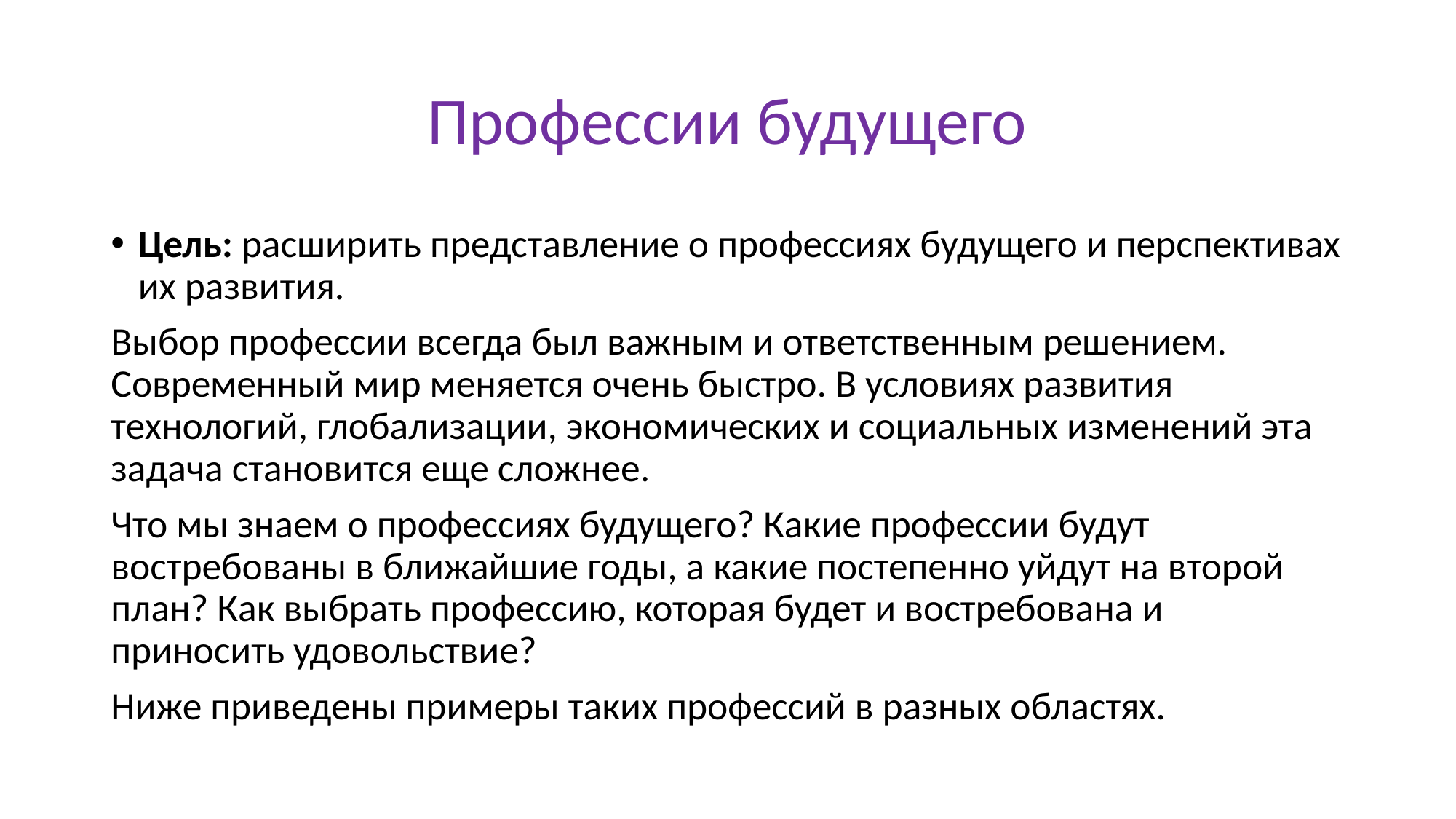

# Профессии будущего
Цель: расширить представление о профессиях будущего и перспективах их развития.
Выбор профессии всегда был важным и ответственным решением. Современный мир меняется очень быстро. В условиях развития технологий, глобализации, экономических и социальных изменений эта задача становится еще сложнее.
Что мы знаем о профессиях будущего? Какие профессии будут востребованы в ближайшие годы, а какие постепенно уйдут на второй план? Как выбрать профессию, которая будет и востребована и приносить удовольствие?
Ниже приведены примеры таких профессий в разных областях.